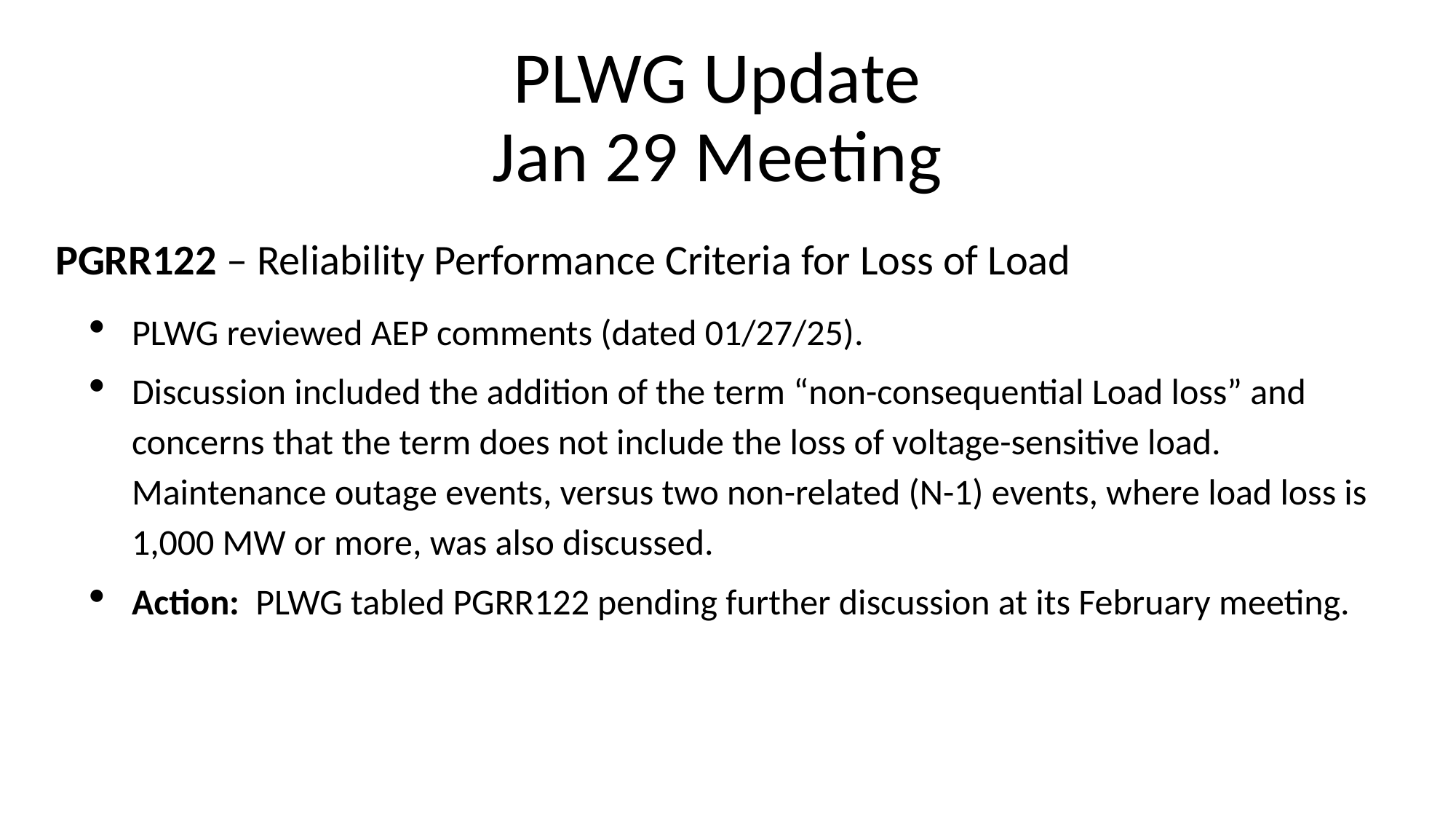

# PLWG Update Jan 29 Meeting
PGRR122 – Reliability Performance Criteria for Loss of Load
PLWG reviewed AEP comments (dated 01/27/25).
Discussion included the addition of the term “non-consequential Load loss” and concerns that the term does not include the loss of voltage-sensitive load.  Maintenance outage events, versus two non-related (N-1) events, where load loss is 1,000 MW or more, was also discussed.
Action:  PLWG tabled PGRR122 pending further discussion at its February meeting.